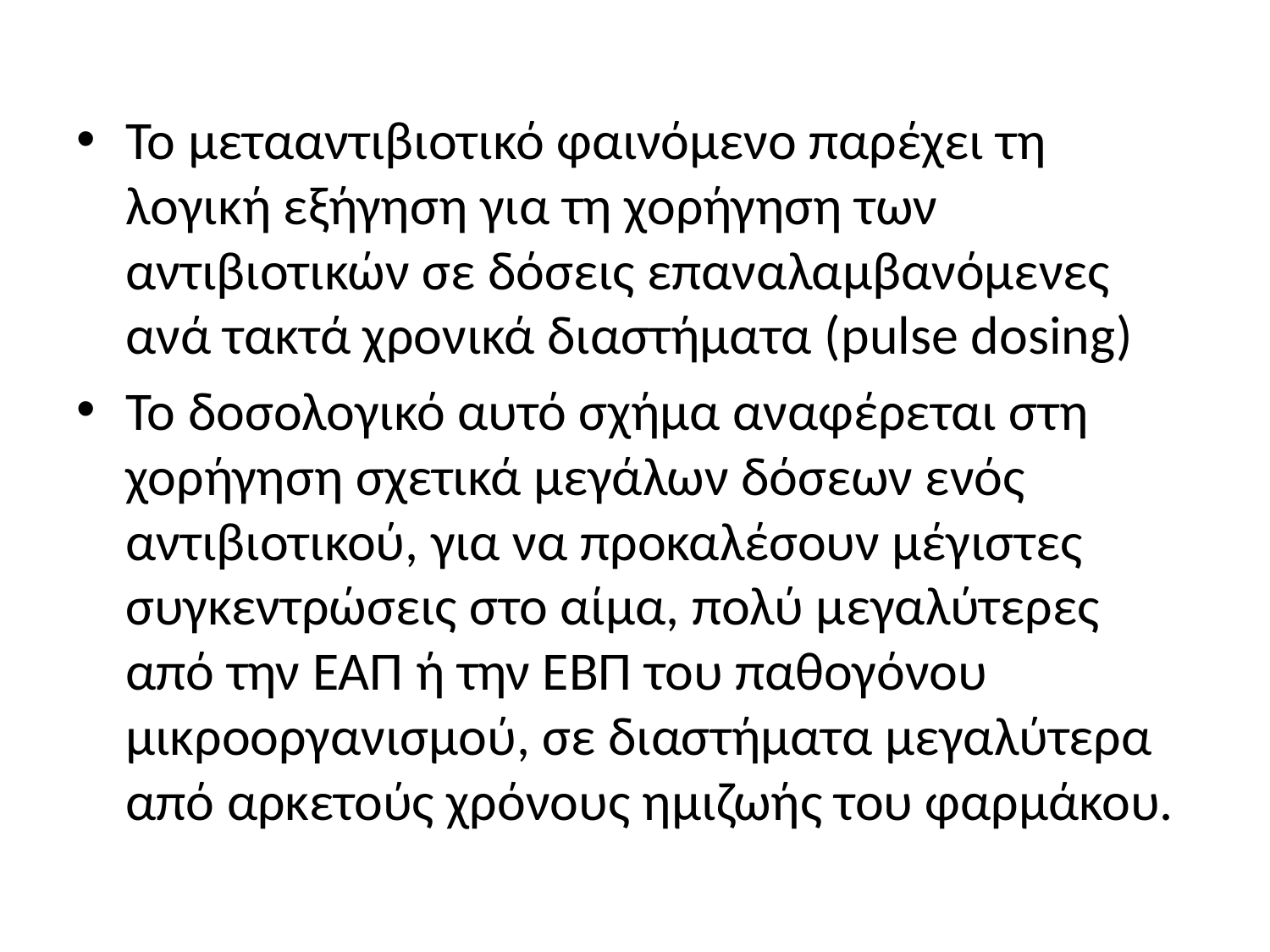

Το μετααντιβιοτικό φαινόμενο παρέχει τη λογική εξήγηση για τη χορήγηση των αντιβιοτικών σε δόσεις επαναλαμβανόμενες ανά τακτά χρονικά διαστήματα (pulse dosing)
Το δοσολογικό αυτό σχήμα αναφέρεται στη χορήγηση σχετικά μεγάλων δόσεων ενός αντιβιοτικού, για να προκαλέσουν μέγιστες συγκεντρώσεις στο αίμα, πολύ μεγαλύτερες από την ΕΑΠ ή την ΕΒΠ του παθογόνου μικροοργανισμού, σε διαστήματα μεγαλύτερα από αρκετούς χρόνους ημιζωής του φαρμάκου.